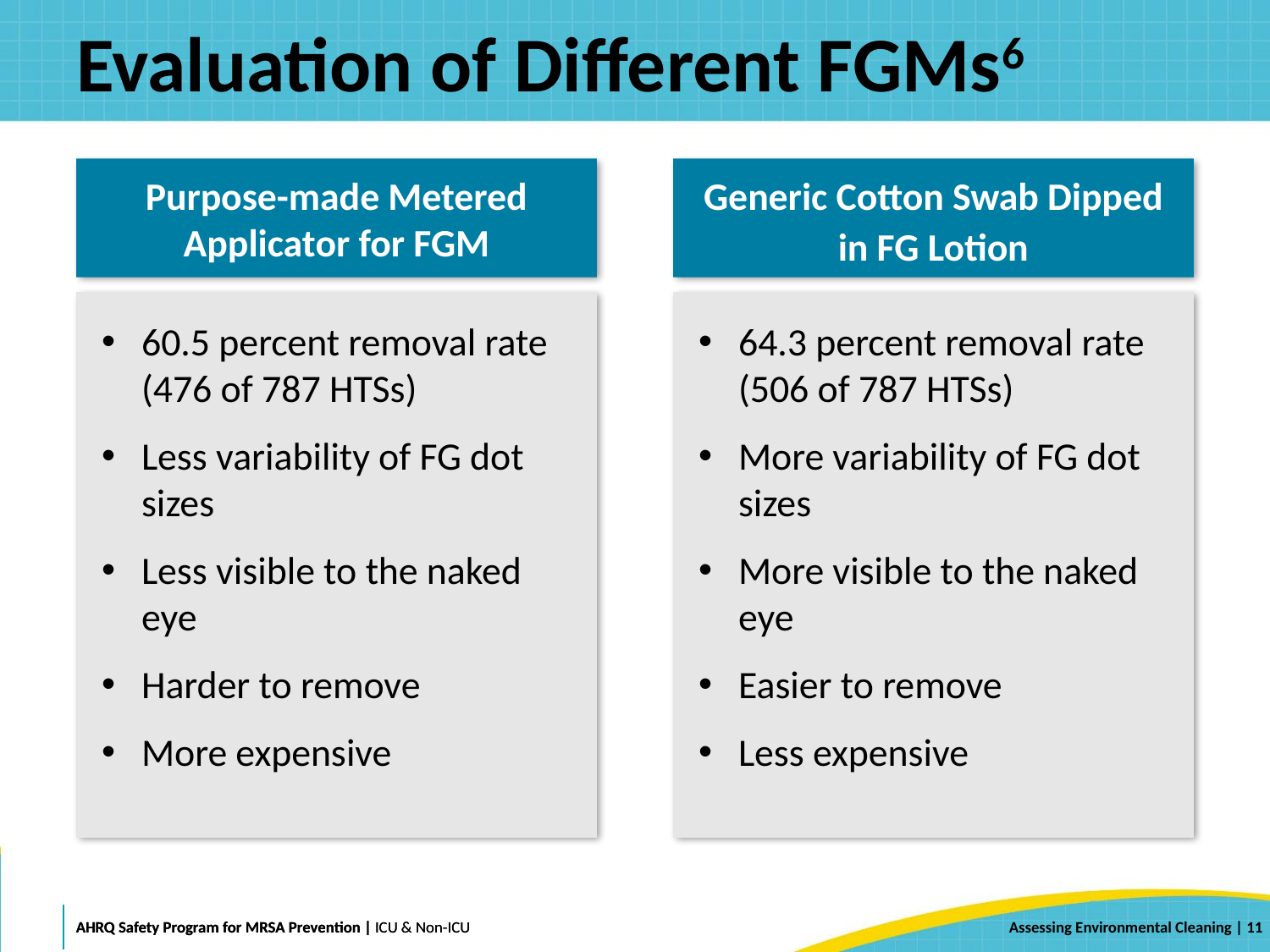

# Evaluation of Different FGMs6
Purpose-made Metered Applicator for FGM
Generic Cotton Swab Dipped in FG Lotion
60.5 percent removal rate (476 of 787 HTSs)
Less variability of FG dot sizes
Less visible to the naked eye
Harder to remove
More expensive
64.3 percent removal rate (506 of 787 HTSs)
More variability of FG dot sizes
More visible to the naked eye
Easier to remove
Less expensive
 | 11